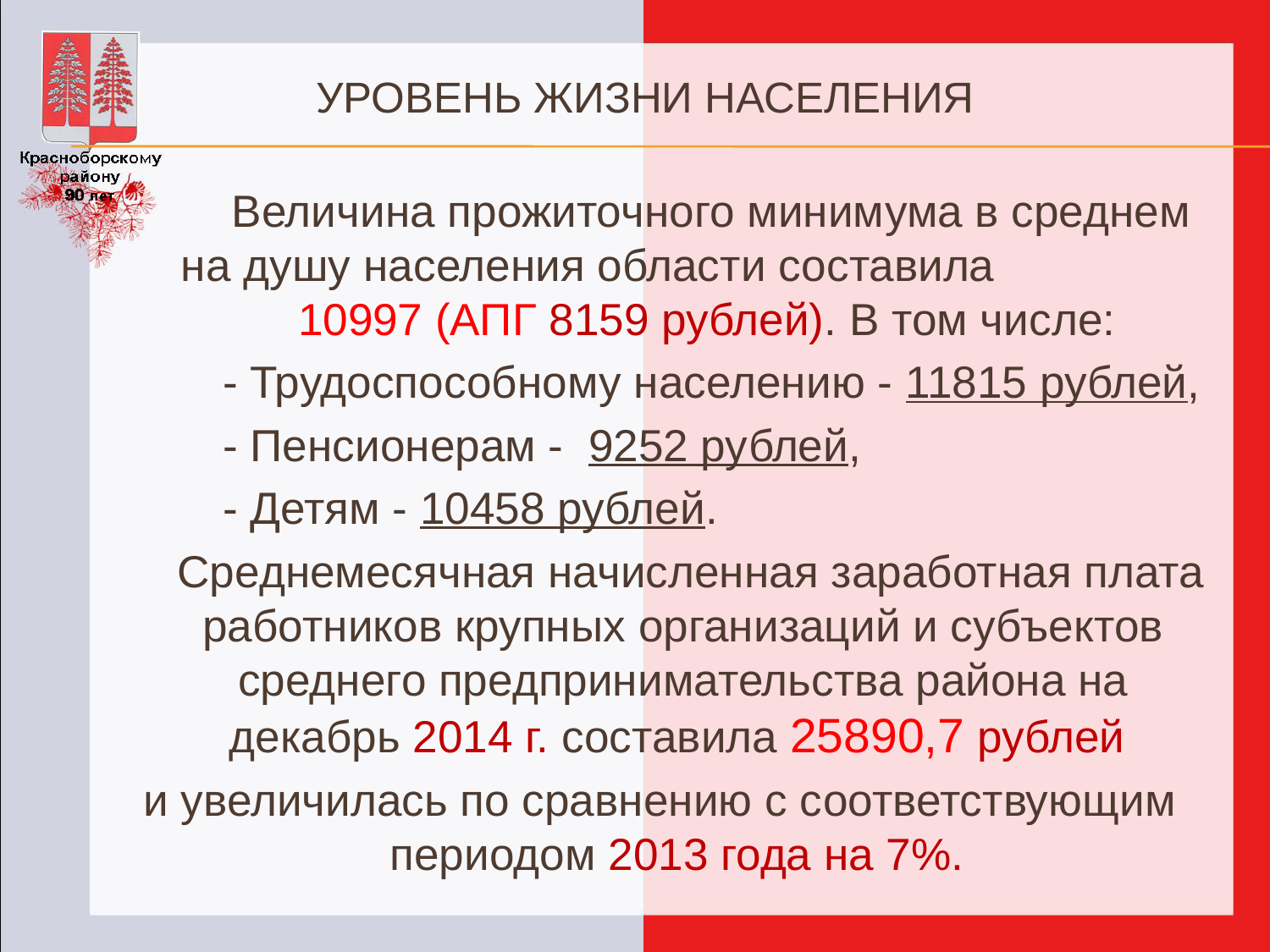

# УРОВЕНЬ ЖИЗНИ НАСЕЛЕНИЯ
Величина прожиточного минимума в среднем  на душу населения области составила                     10997 (АПГ 8159 рублей). В том числе:
- Трудоспособному населению - 11815 рублей,
- Пенсионерам -  9252 рублей,
- Детям - 10458 рублей.
     Среднемесячная начисленная заработная плата работников крупных организаций и субъектов среднего предпринимательства района на декабрь 2014 г. составила 25890,7 рублей
и увеличилась по сравнению с соответствующим периодом 2013 года на 7%.